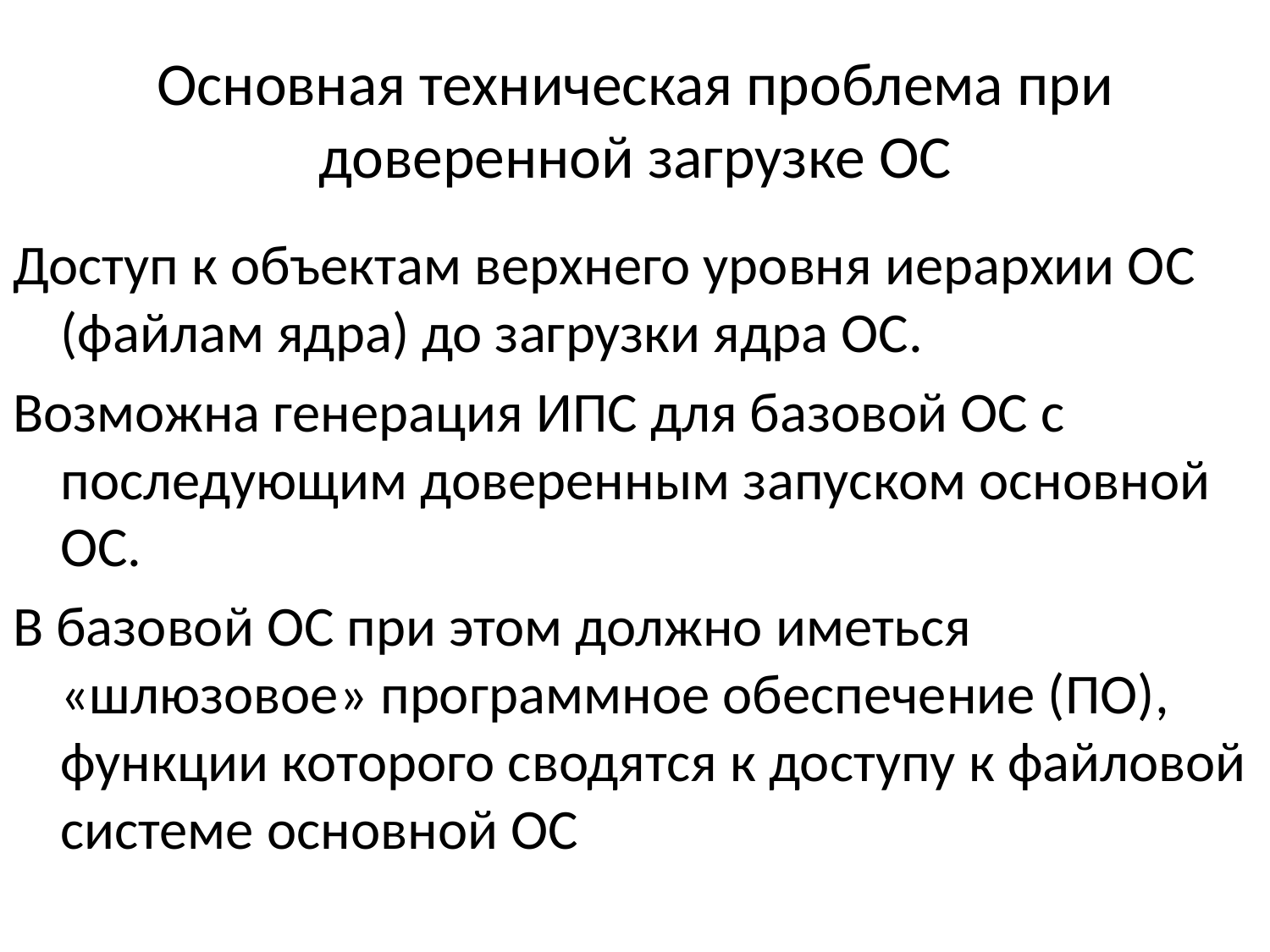

# Основная техническая проблема при доверенной загрузке ОС
Доступ к объектам верхнего уровня иерархии ОС (файлам ядра) до загрузки ядра ОС.
Возможна генерация ИПС для базовой ОС с последующим доверенным запуском основной ОС.
В базовой ОС при этом должно иметься «шлюзовое» программное обеспечение (ПО), функции которого сводятся к доступу к файловой системе основной ОС